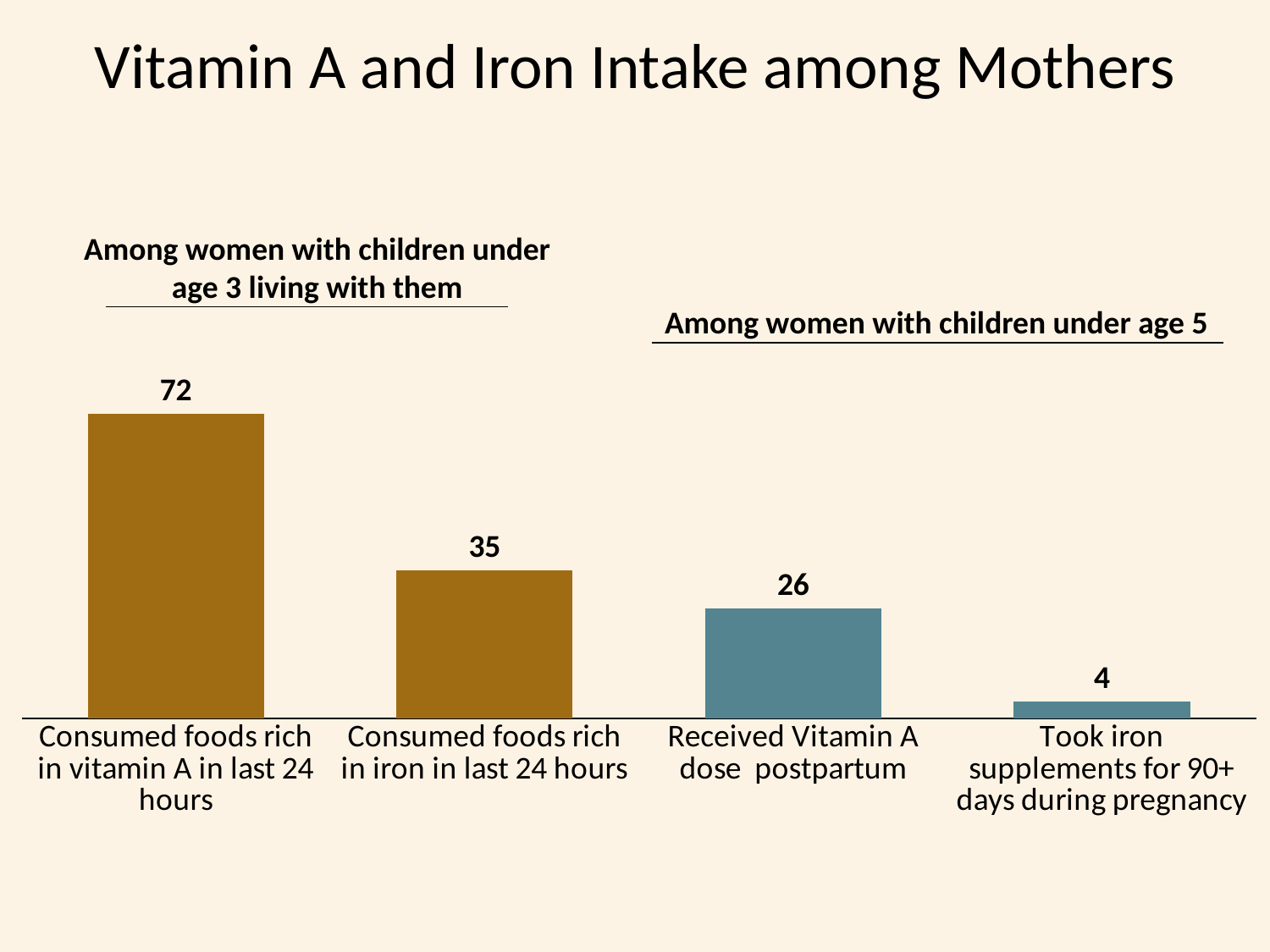

# Vitamin A and Iron Intake among Mothers

### Chart

| Category | Series 1 |
|---|---|
| Consumed foods rich in vitamin A in last 24 hours | 72.0 |
| Consumed foods rich in iron in last 24 hours | 35.0 |
| Received Vitamin A dose  postpartum | 26.0 |
| Took iron supplements for 90+ days during pregnancy | 4.0 |
Among women with children under age 3 living with them
Among women with children under age 5